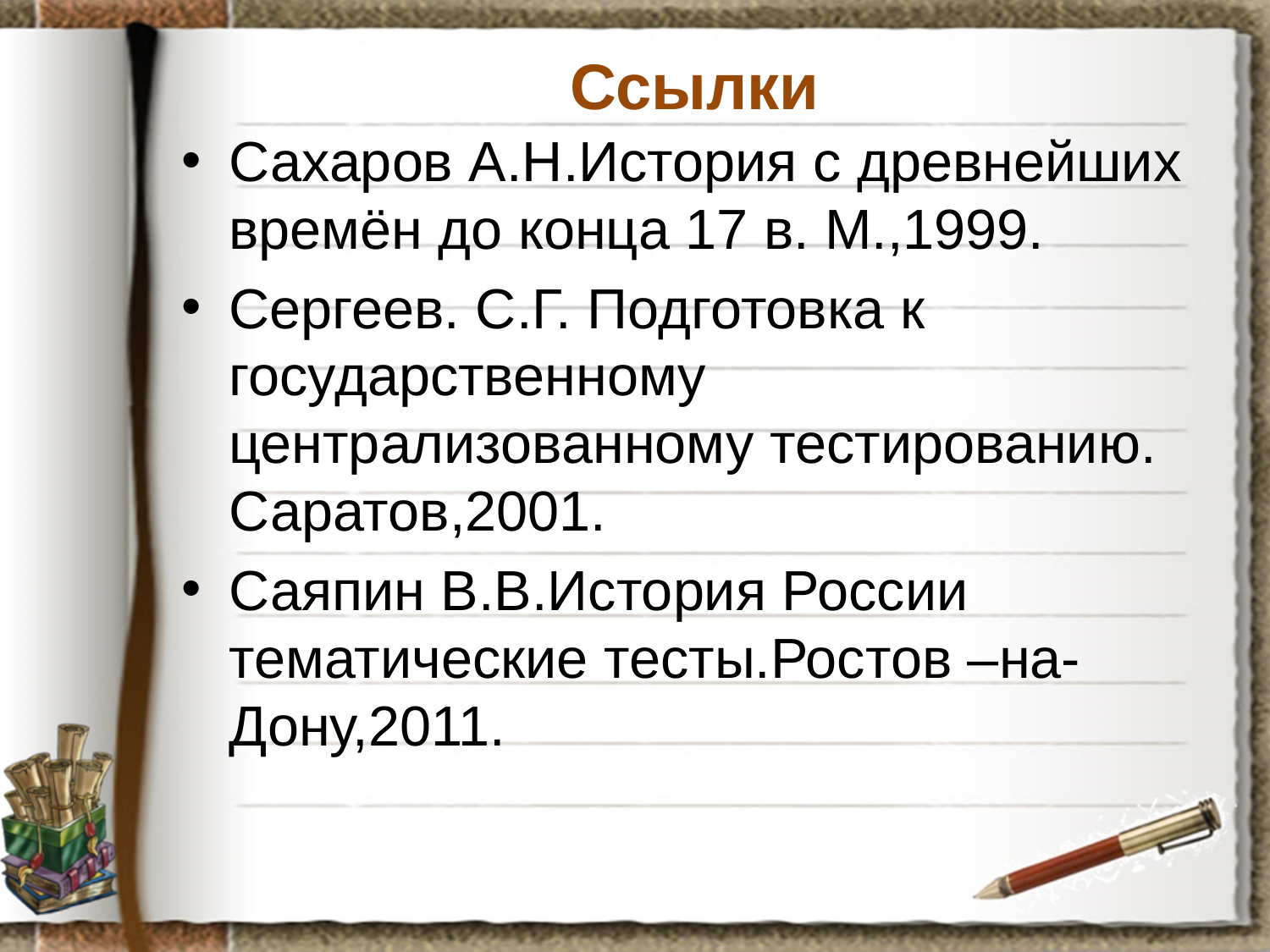

# Ссылки
Сахаров А.Н.История с древнейших времён до конца 17 в. М.,1999.
Сергеев. С.Г. Подготовка к государственному централизованному тестированию. Саратов,2001.
Саяпин В.В.История России тематические тесты.Ростов –на-Дону,2011.